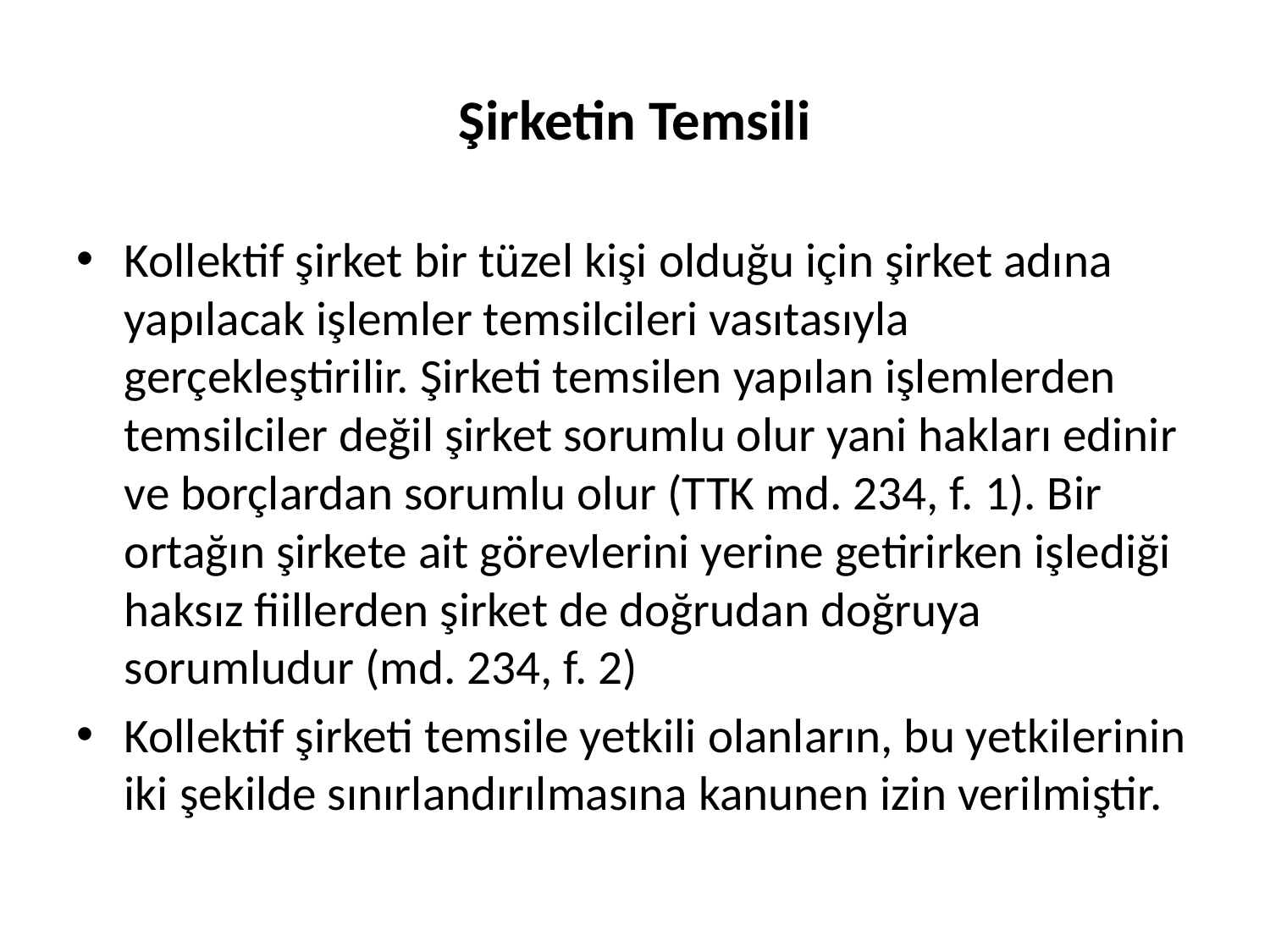

# Şirketin Temsili
Kollektif şirket bir tüzel kişi olduğu için şirket adına yapılacak işlemler temsilcileri vasıtasıyla gerçekleştirilir. Şirketi temsilen yapılan işlemlerden temsilciler değil şirket sorumlu olur yani hakları edinir ve borçlardan sorumlu olur (TTK md. 234, f. 1). Bir ortağın şirkete ait görevlerini yerine getirirken işlediği haksız fiillerden şirket de doğrudan doğruya sorumludur (md. 234, f. 2)
Kollektif şirketi temsile yetkili olanların, bu yetkilerinin iki şekilde sınırlandırılmasına kanunen izin verilmiştir.